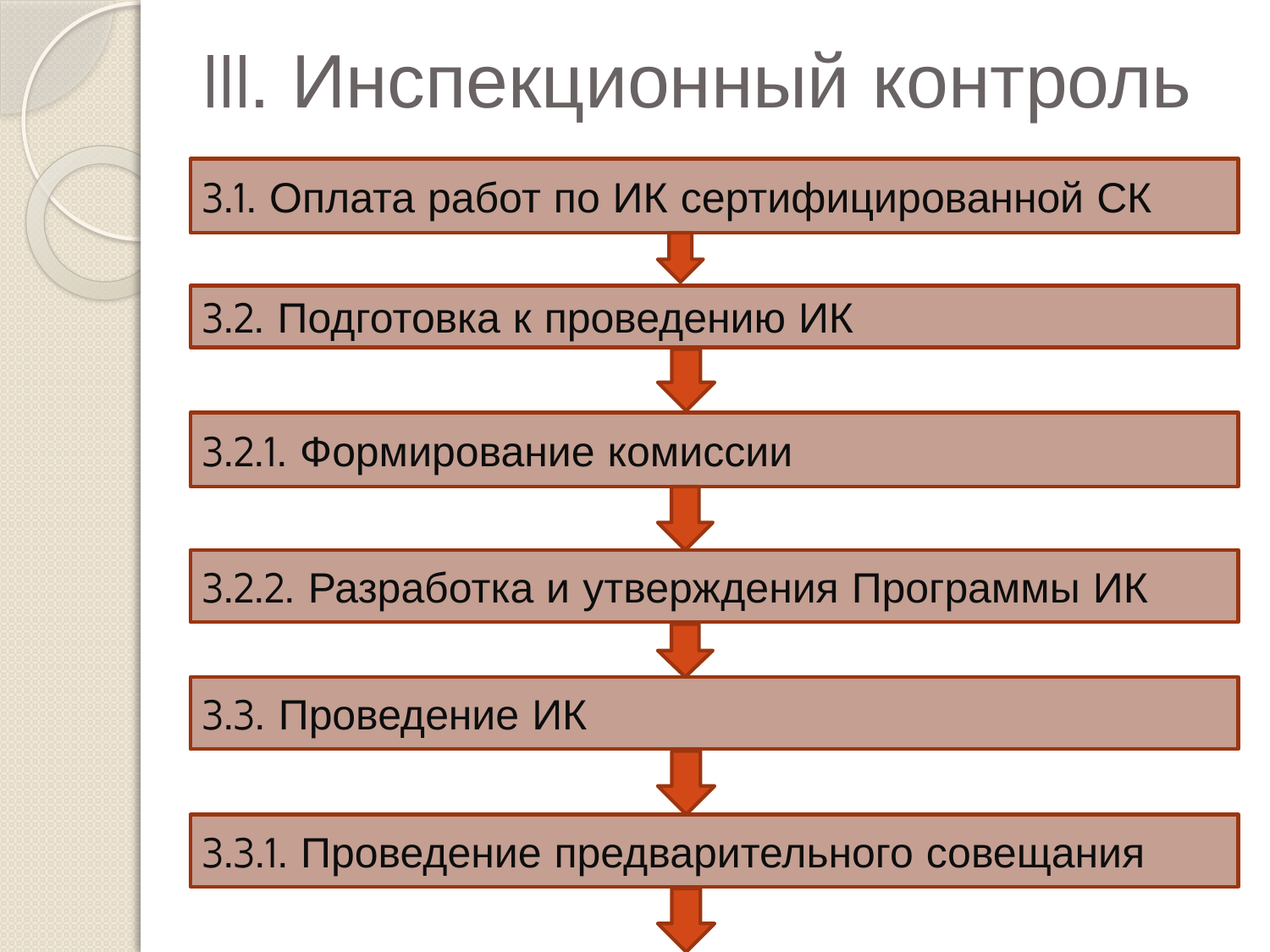

# III. Инспекционный контроль
3.1. Оплата работ по ИК сертифицированной СК

3.2. Подготовка к проведению ИК

3.2.1. Формирование комиссии

3.2.2. Разработка и утверждения Программы ИК

3.3. Проведение ИК

3.3.1. Проведение предварительного совещания